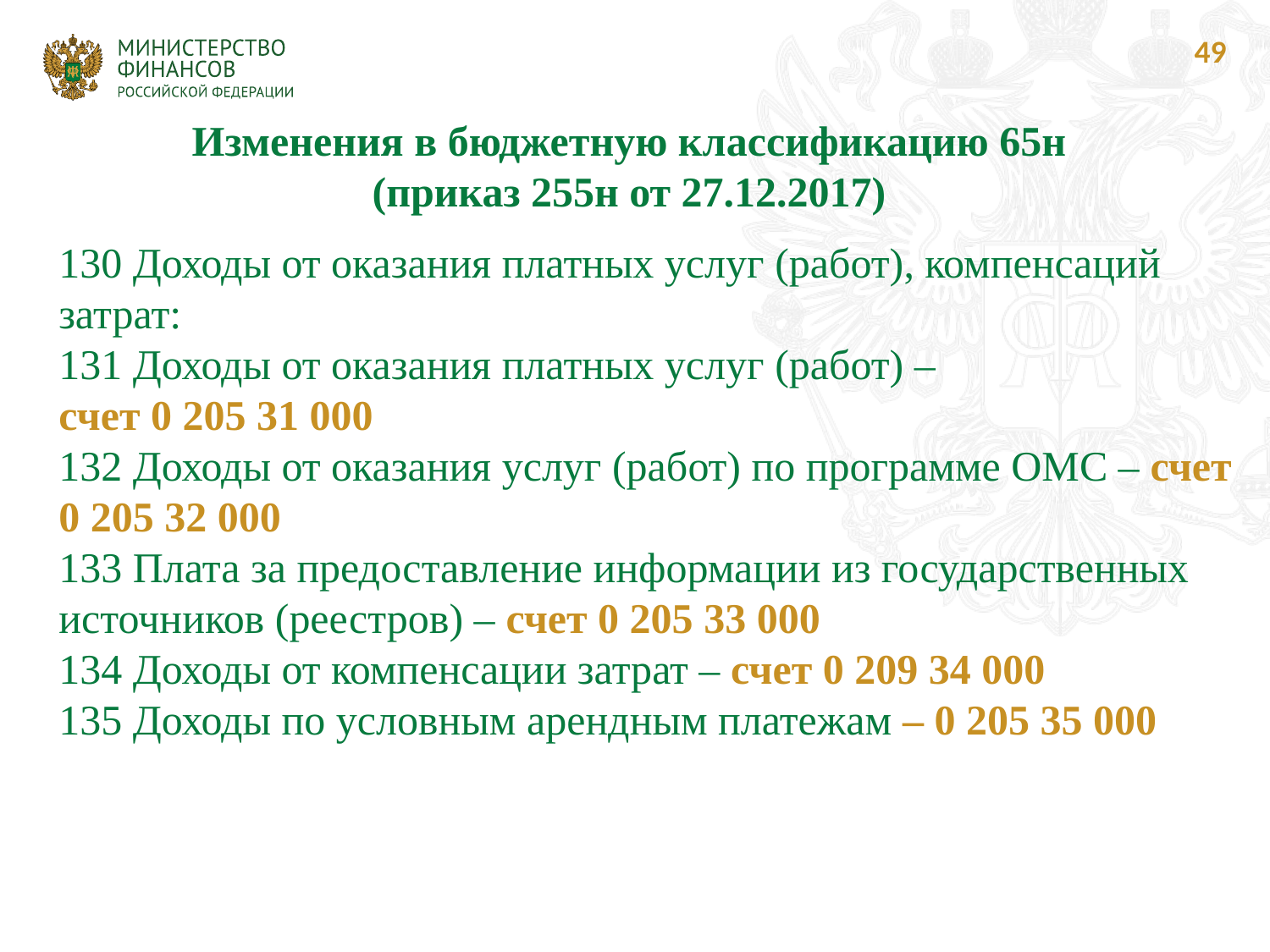

49
Изменения в бюджетную классификацию 65н
(приказ 255н от 27.12.2017)

130 Доходы от оказания платных услуг (работ), компенсаций затрат:
131 Доходы от оказания платных услуг (работ) –
счет 0 205 31 000
132 Доходы от оказания услуг (работ) по программе ОМС – счет 0 205 32 000
133 Плата за предоставление информации из государственных источников (реестров) – счет 0 205 33 000
134 Доходы от компенсации затрат – счет 0 209 34 000
135 Доходы по условным арендным платежам – 0 205 35 000